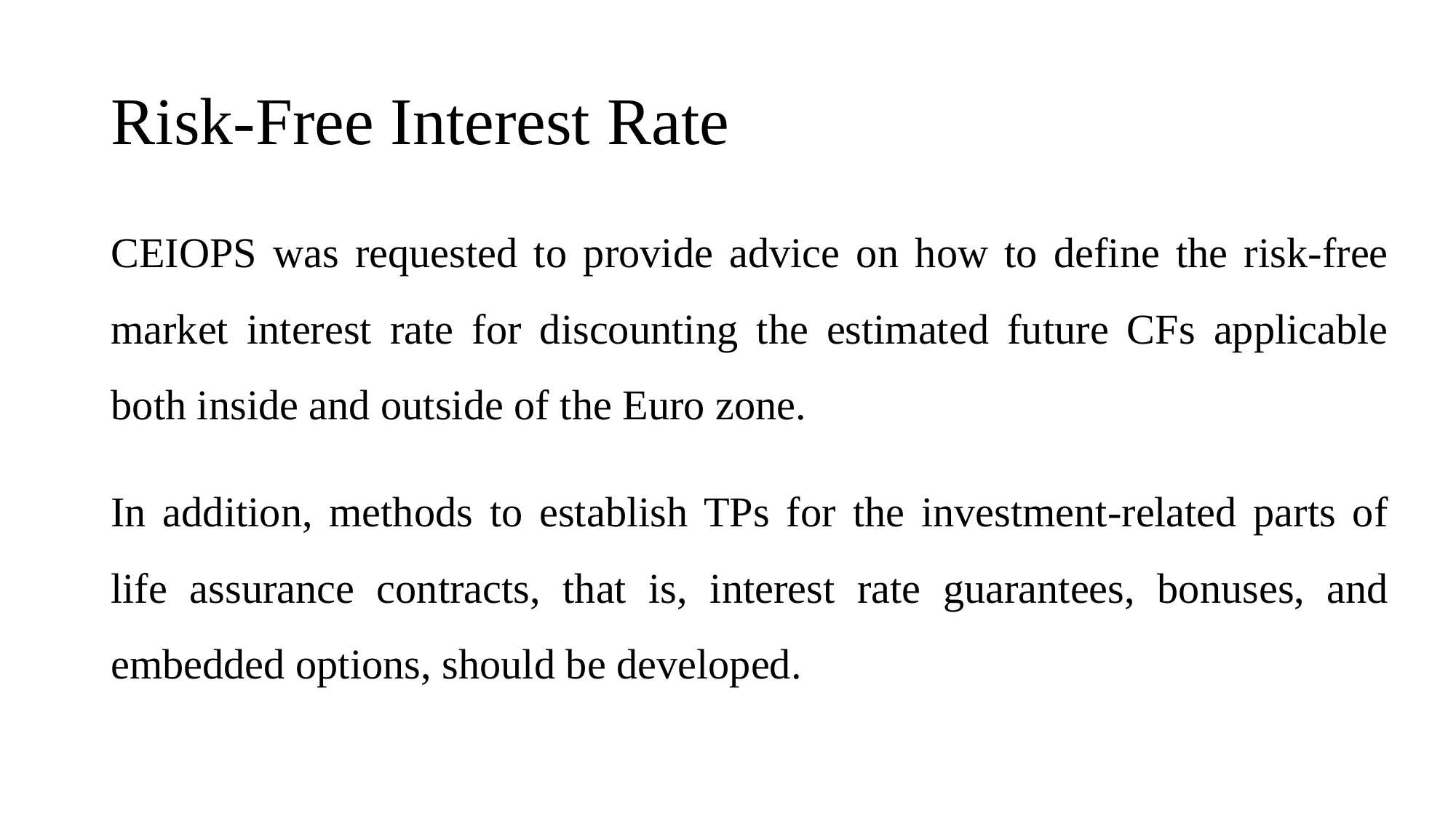

# Risk-Free Interest Rate
CEIOPS was requested to provide advice on how to define the risk-free market interest rate for discounting the estimated future CFs applicable both inside and outside of the Euro zone.
In addition, methods to establish TPs for the investment-related parts of life assurance contracts, that is, interest rate guarantees, bonuses, and embedded options, should be developed.